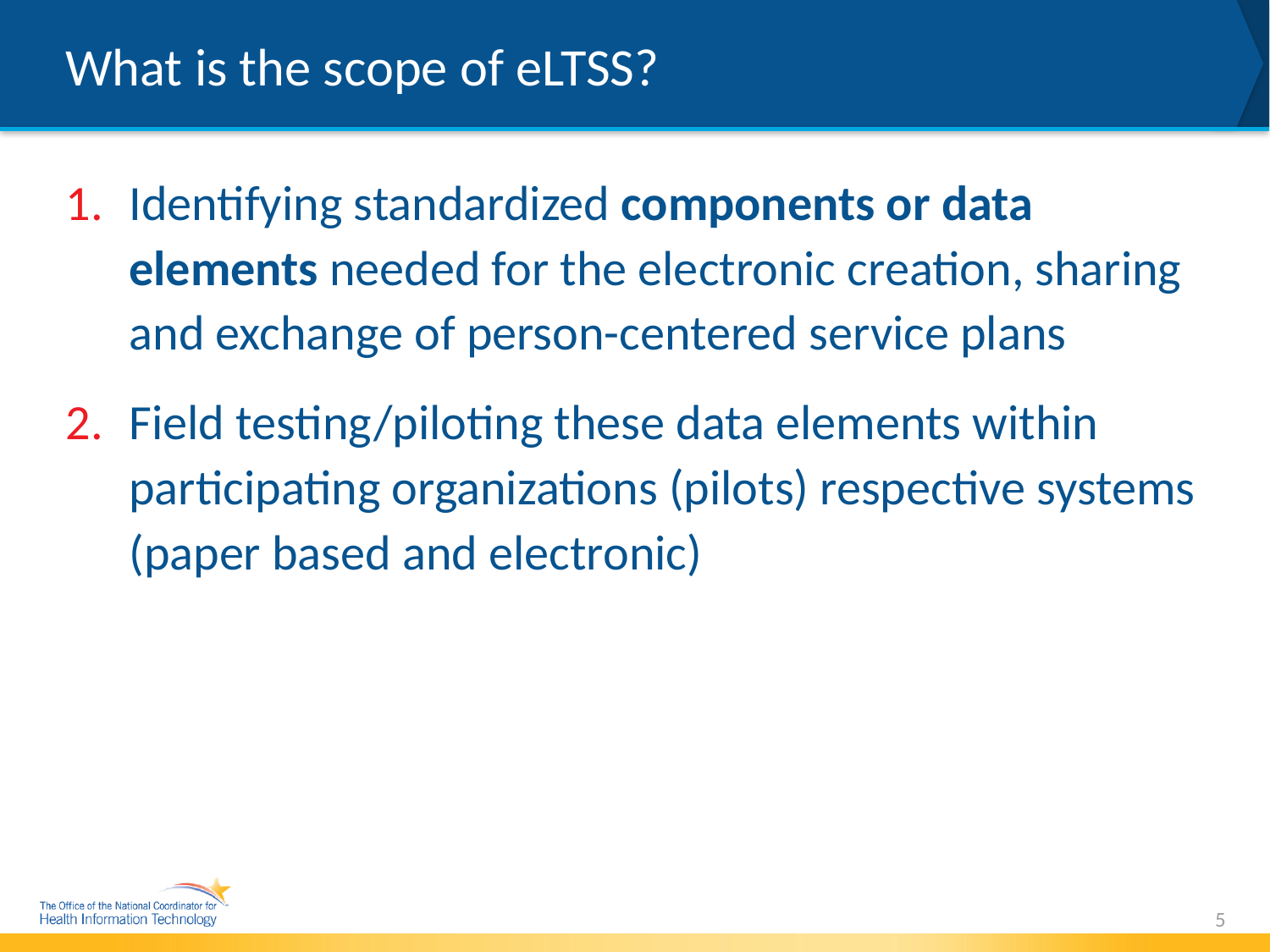

# What is the scope of eLTSS?
Identifying standardized components or data elements needed for the electronic creation, sharing and exchange of person-centered service plans
Field testing/piloting these data elements within participating organizations (pilots) respective systems (paper based and electronic)
5